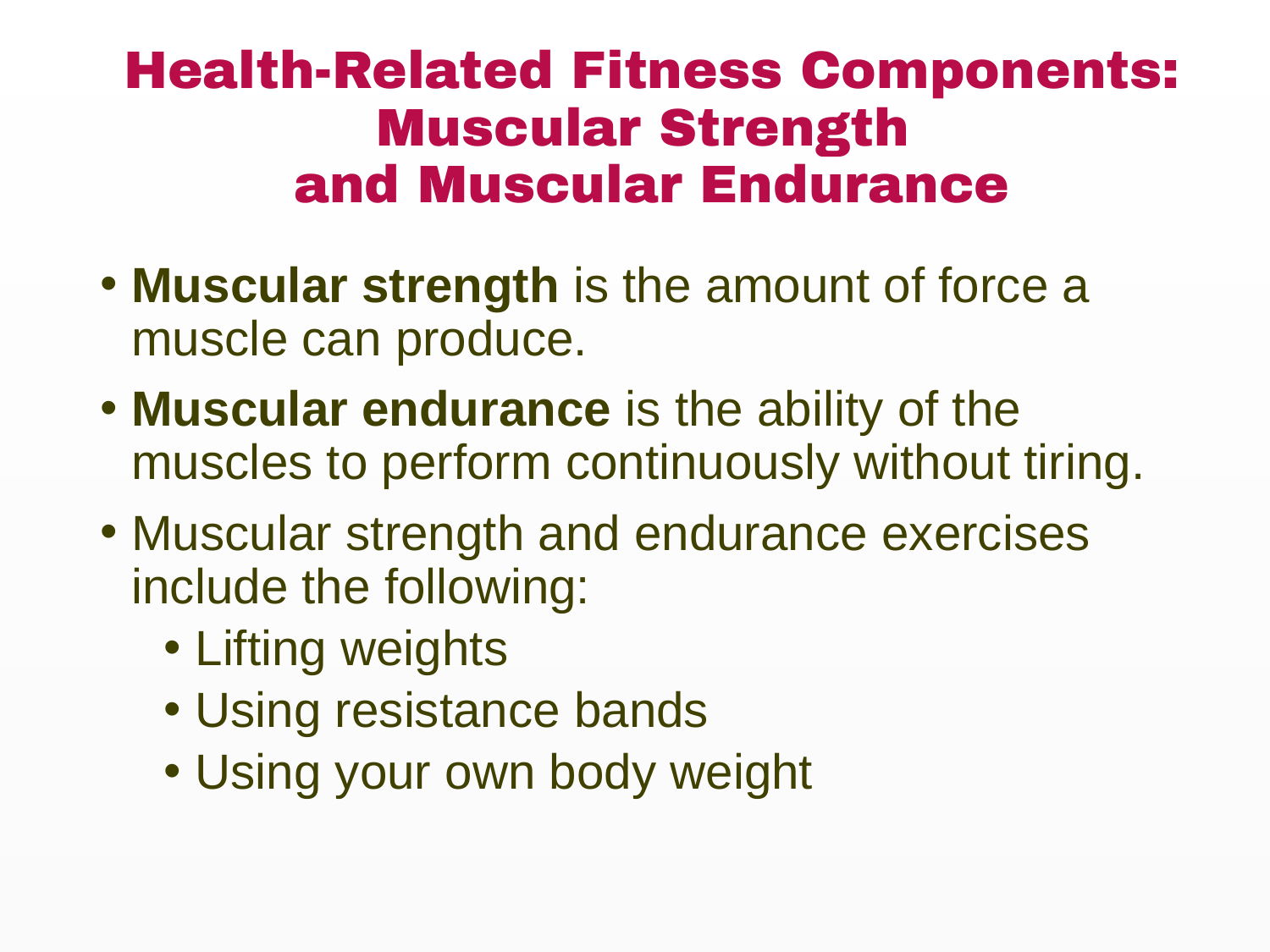

# Health-Related Fitness Components: Muscular Strength and Muscular Endurance
Muscular strength is the amount of force a muscle can produce.
Muscular endurance is the ability of the muscles to perform continuously without tiring.
Muscular strength and endurance exercises include the following:
Lifting weights
Using resistance bands
Using your own body weight